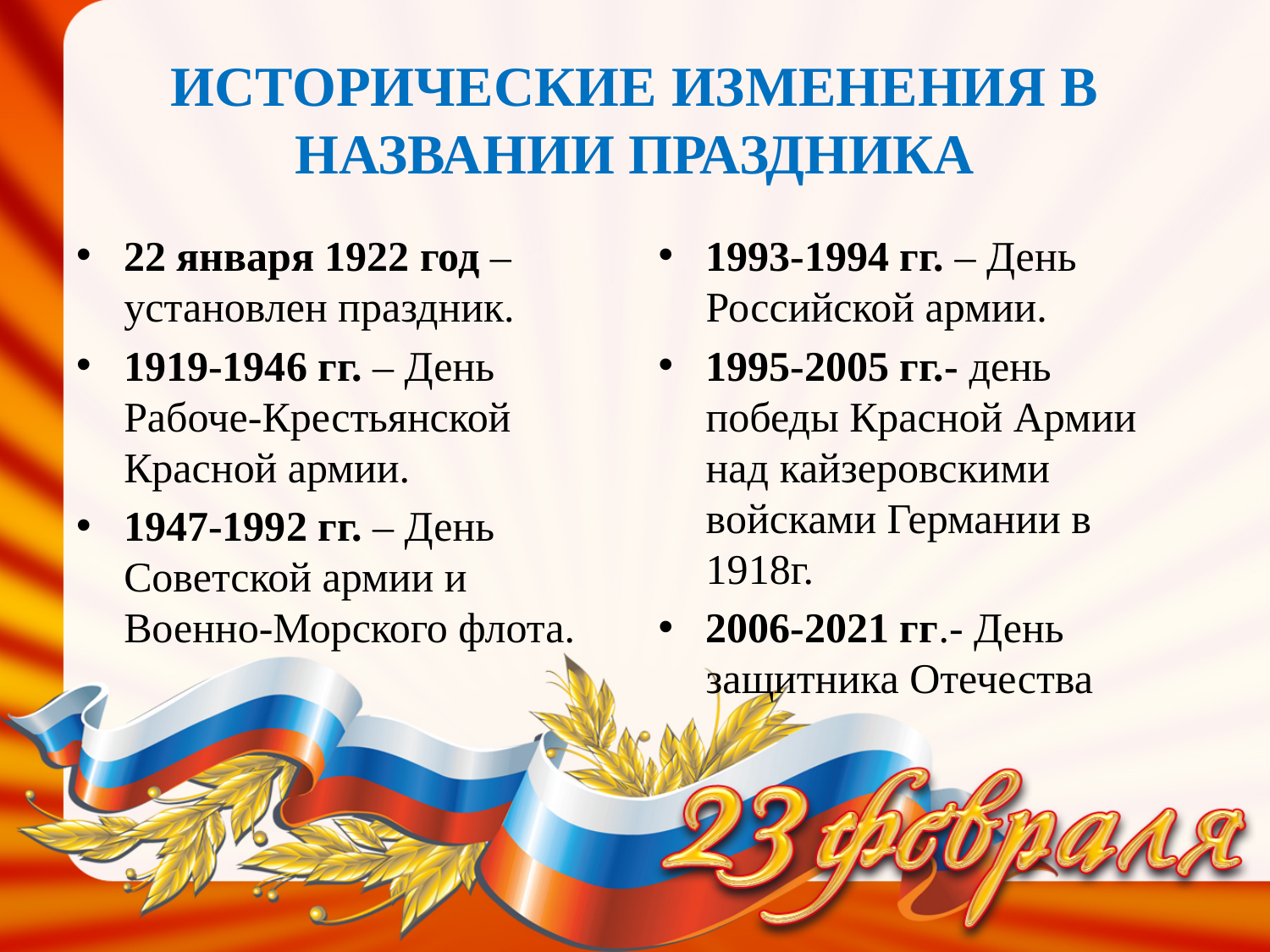

# ИСТОРИЧЕСКИЕ ИЗМЕНЕНИЯ В НАЗВАНИИ ПРАЗДНИКА
22 января 1922 год –установлен праздник.
1919-1946 гг. – День Рабоче-Крестьянской Красной армии.
1947-1992 гг. – День Советской армии и Военно-Морского флота.
1993-1994 гг. – День Российской армии.
1995-2005 гг.- день победы Красной Армии над кайзеровскими войсками Германии в 1918г.
2006-2021 гг.- День защитника Отечества